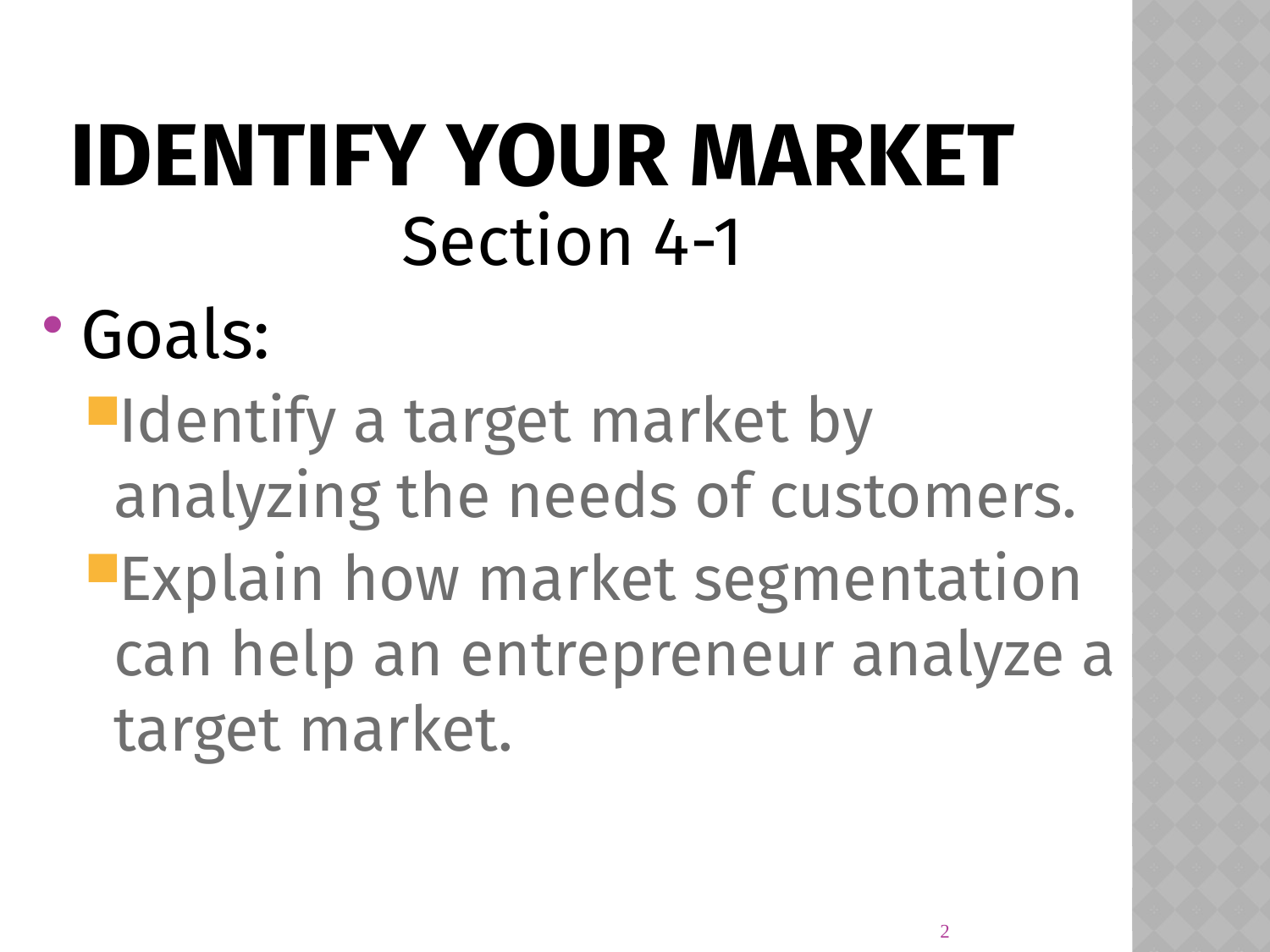

# Identify Your Market
Section 4-1
Goals:
Identify a target market by analyzing the needs of customers.
Explain how market segmentation can help an entrepreneur analyze a target market.
2